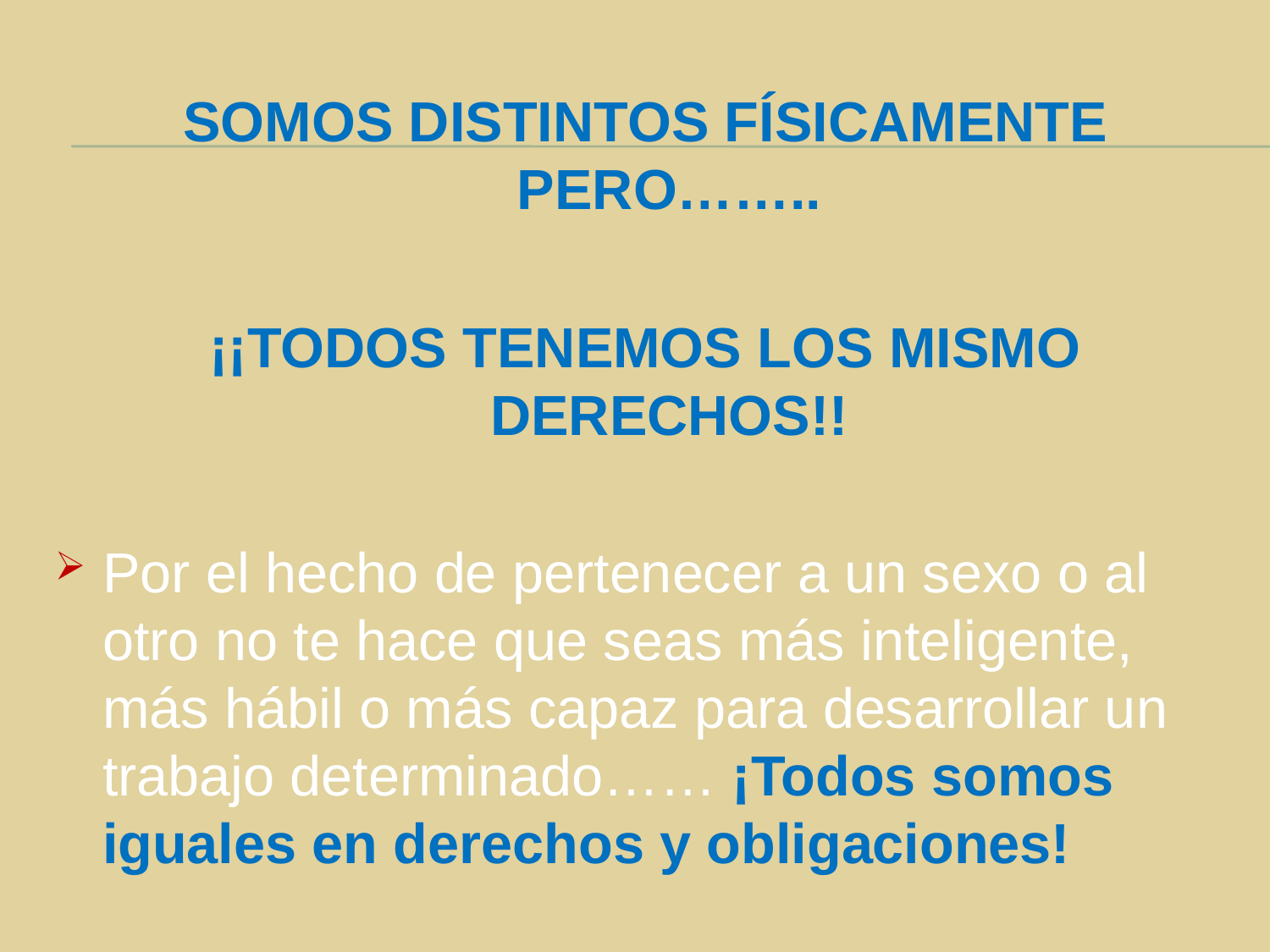

SOMOS DISTINTOS FÍSICAMENTE PERO……..

¡¡TODOS TENEMOS LOS MISMO DERECHOS!!

Por el hecho de pertenecer a un sexo o al otro no te hace que seas más inteligente, más hábil o más capaz para desarrollar un trabajo determinado…… ¡Todos somos iguales en derechos y obligaciones!